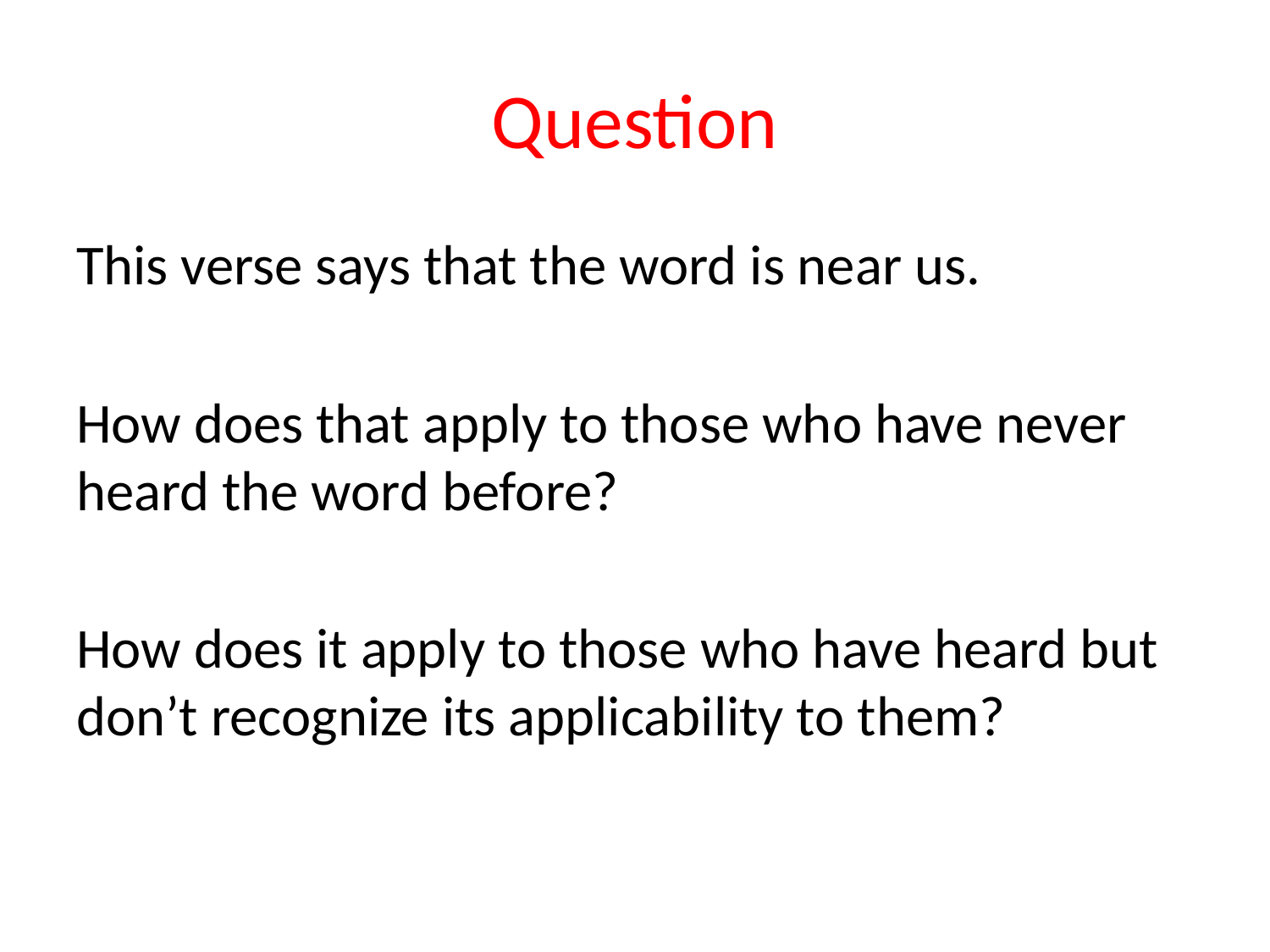

# Question
This verse says that the word is near us.

How does that apply to those who have never heard the word before?

How does it apply to those who have heard but don’t recognize its applicability to them?